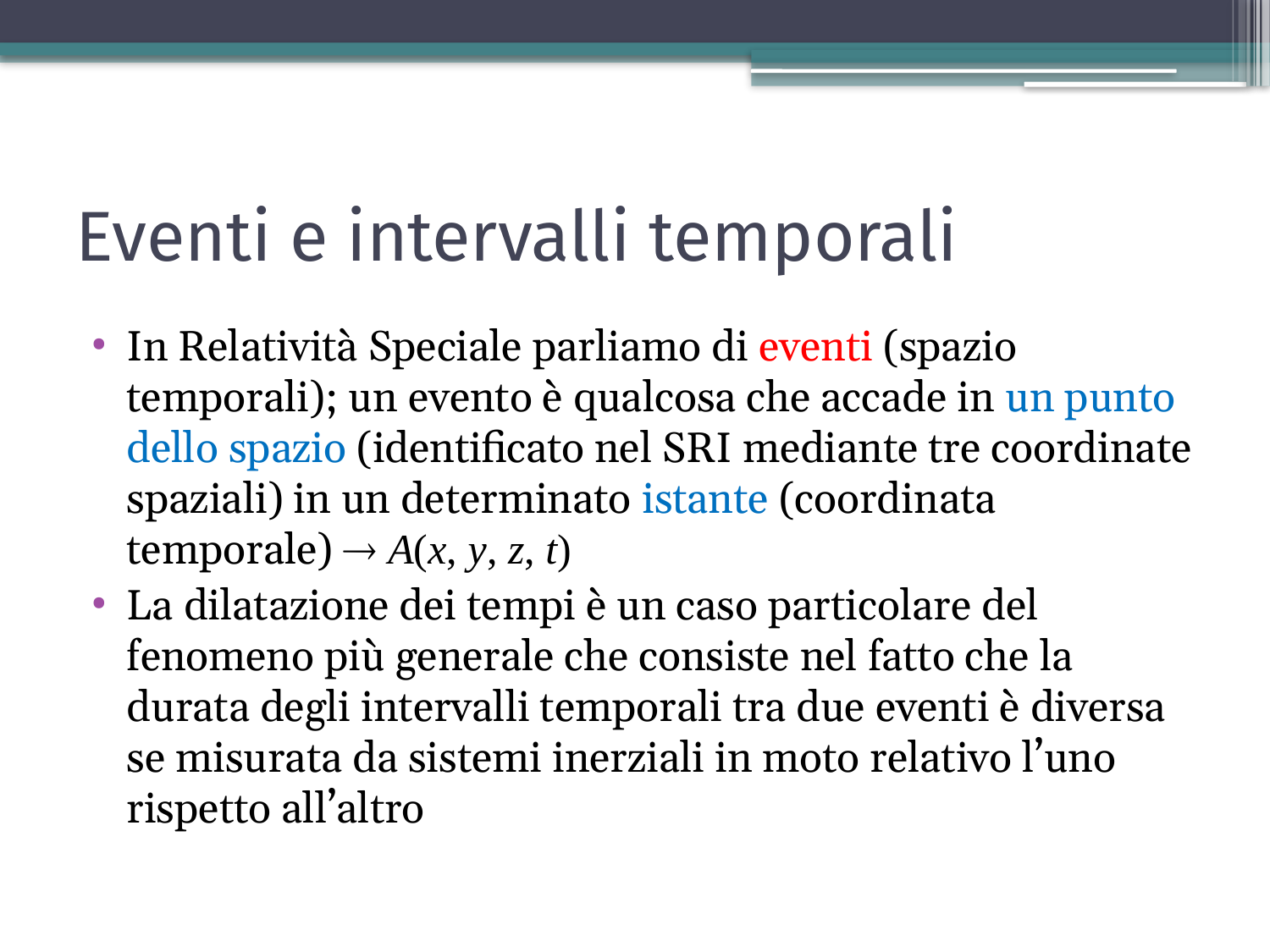

# Eventi e intervalli temporali
In Relatività Speciale parliamo di eventi (spazio temporali); un evento è qualcosa che accade in un punto dello spazio (identificato nel SRI mediante tre coordinate spaziali) in un determinato istante (coordinata temporale) → A(x, y, z, t)
La dilatazione dei tempi è un caso particolare del fenomeno più generale che consiste nel fatto che la durata degli intervalli temporali tra due eventi è diversa se misurata da sistemi inerziali in moto relativo l’uno rispetto all’altro